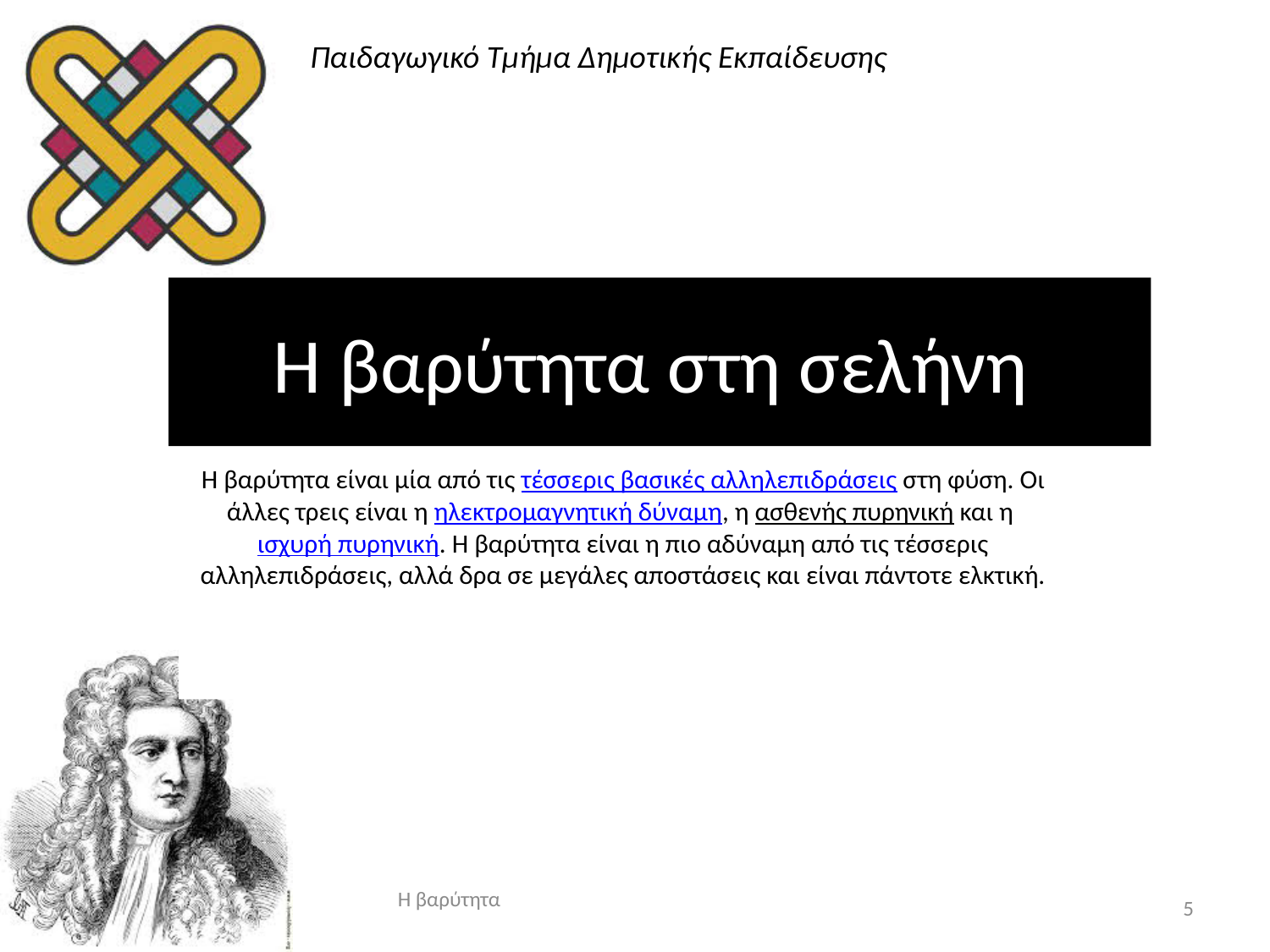

# Η βαρύτητα στη σελήνη
Η βαρύτητα είναι μία από τις τέσσερις βασικές αλληλεπιδράσεις στη φύση. Οι άλλες τρεις είναι η ηλεκτρομαγνητική δύναμη, η ασθενής πυρηνική και η ισχυρή πυρηνική. Η βαρύτητα είναι η πιο αδύναμη από τις τέσσερις αλληλεπιδράσεις, αλλά δρα σε μεγάλες αποστάσεις και είναι πάντοτε ελκτική.

Η βαρύτητα
5